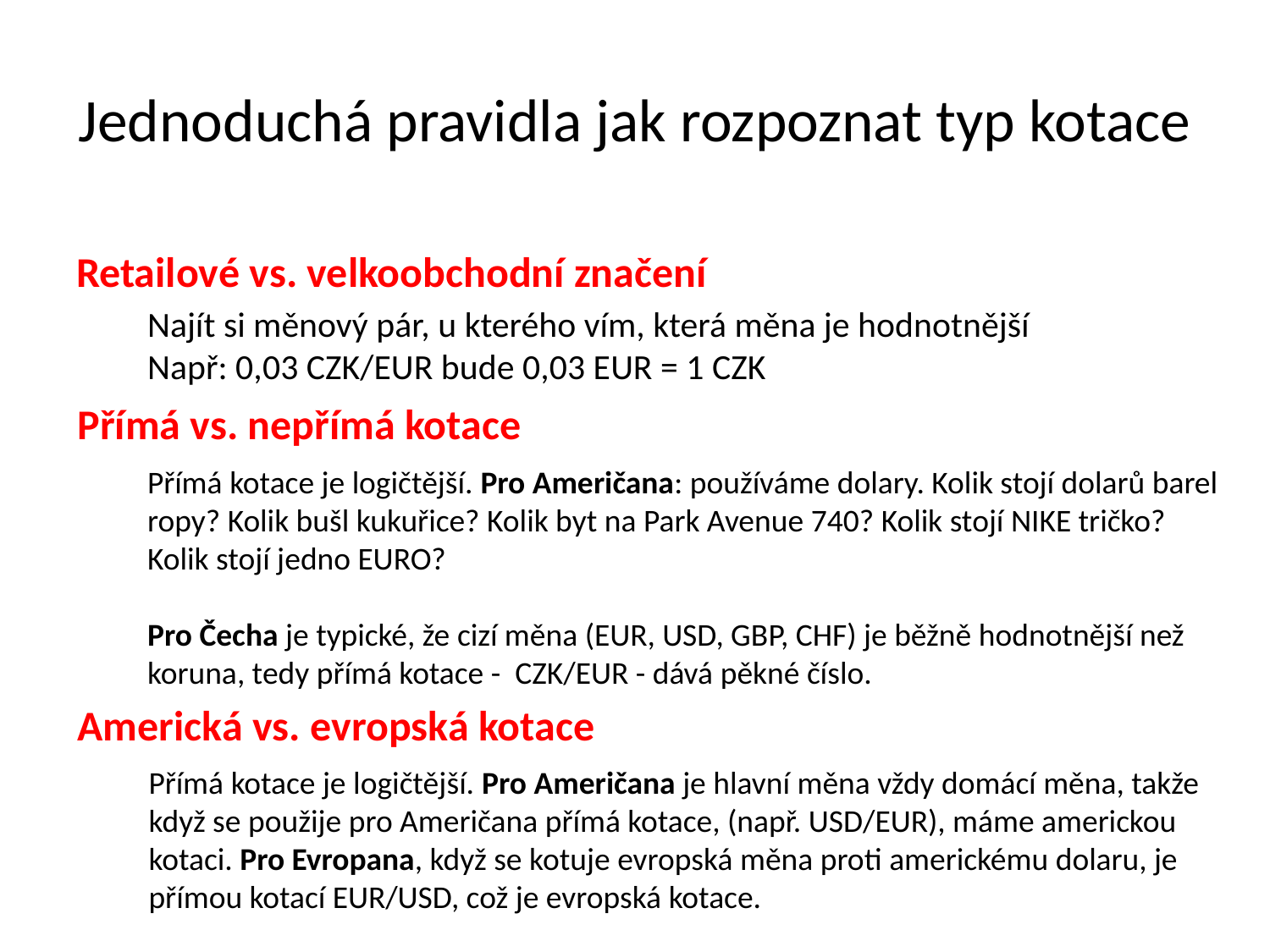

# Jednoduchá pravidla jak rozpoznat typ kotace
Retailové vs. velkoobchodní značení
Najít si měnový pár, u kterého vím, která měna je hodnotnější
Např: 0,03 CZK/EUR bude 0,03 EUR = 1 CZK
Přímá vs. nepřímá kotace
Přímá kotace je logičtější. Pro Američana: používáme dolary. Kolik stojí dolarů barel ropy? Kolik bušl kukuřice? Kolik byt na Park Avenue 740? Kolik stojí NIKE tričko? Kolik stojí jedno EURO?

Pro Čecha je typické, že cizí měna (EUR, USD, GBP, CHF) je běžně hodnotnější než koruna, tedy přímá kotace -  CZK/EUR - dává pěkné číslo.

Americká vs. evropská kotace
Přímá kotace je logičtější. Pro Američana je hlavní měna vždy domácí měna, takže když se použije pro Američana přímá kotace, (např. USD/EUR), máme americkou kotaci. Pro Evropana, když se kotuje evropská měna proti americkému dolaru, je přímou kotací EUR/USD, což je evropská kotace.